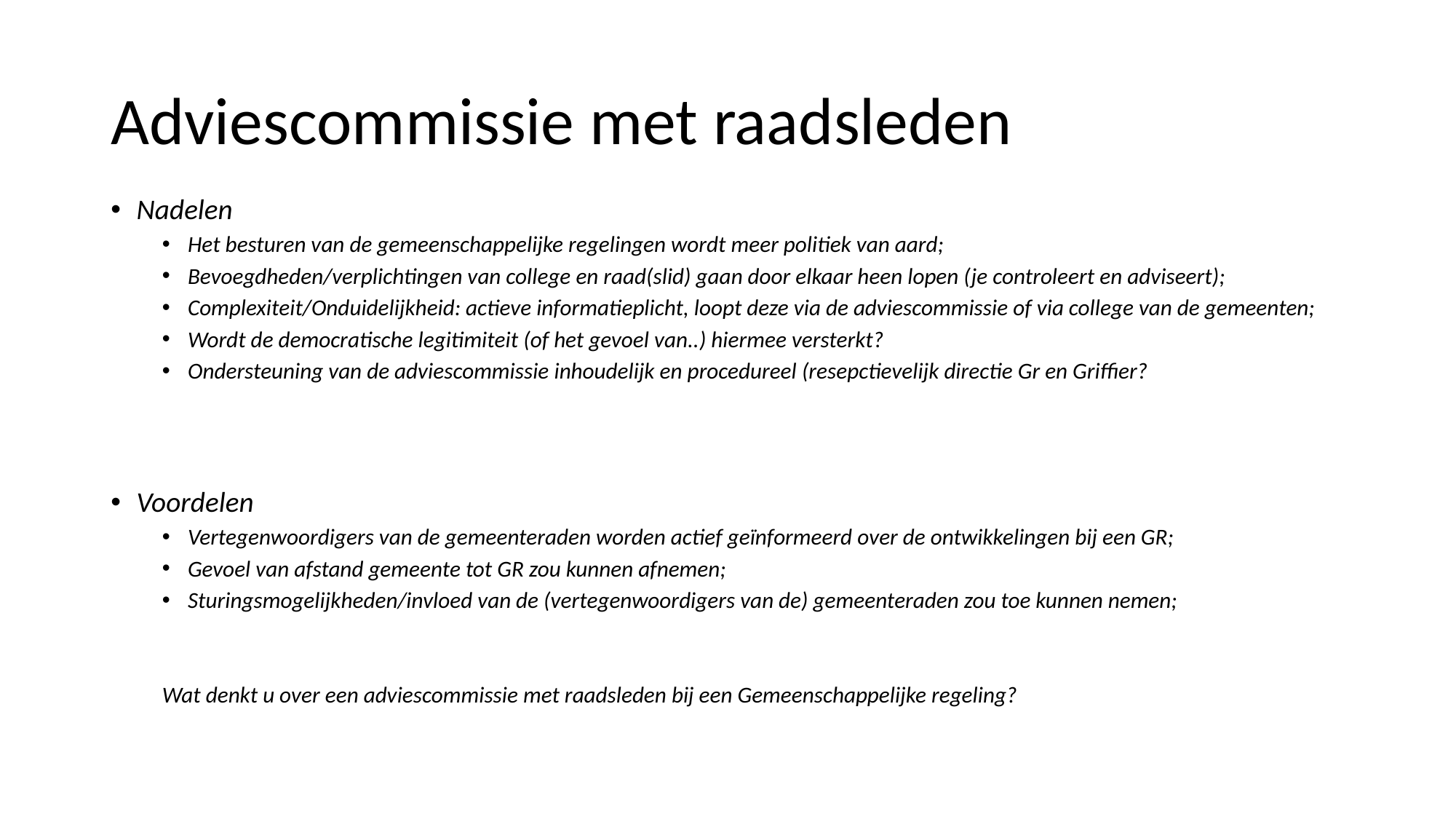

# Adviescommissie met raadsleden
Nadelen
Het besturen van de gemeenschappelijke regelingen wordt meer politiek van aard;
Bevoegdheden/verplichtingen van college en raad(slid) gaan door elkaar heen lopen (je controleert en adviseert);
Complexiteit/Onduidelijkheid: actieve informatieplicht, loopt deze via de adviescommissie of via college van de gemeenten;
Wordt de democratische legitimiteit (of het gevoel van..) hiermee versterkt?
Ondersteuning van de adviescommissie inhoudelijk en procedureel (resepctievelijk directie Gr en Griffier?

Voordelen
Vertegenwoordigers van de gemeenteraden worden actief geïnformeerd over de ontwikkelingen bij een GR;
Gevoel van afstand gemeente tot GR zou kunnen afnemen;
Sturingsmogelijkheden/invloed van de (vertegenwoordigers van de) gemeenteraden zou toe kunnen nemen;

Wat denkt u over een adviescommissie met raadsleden bij een Gemeenschappelijke regeling?